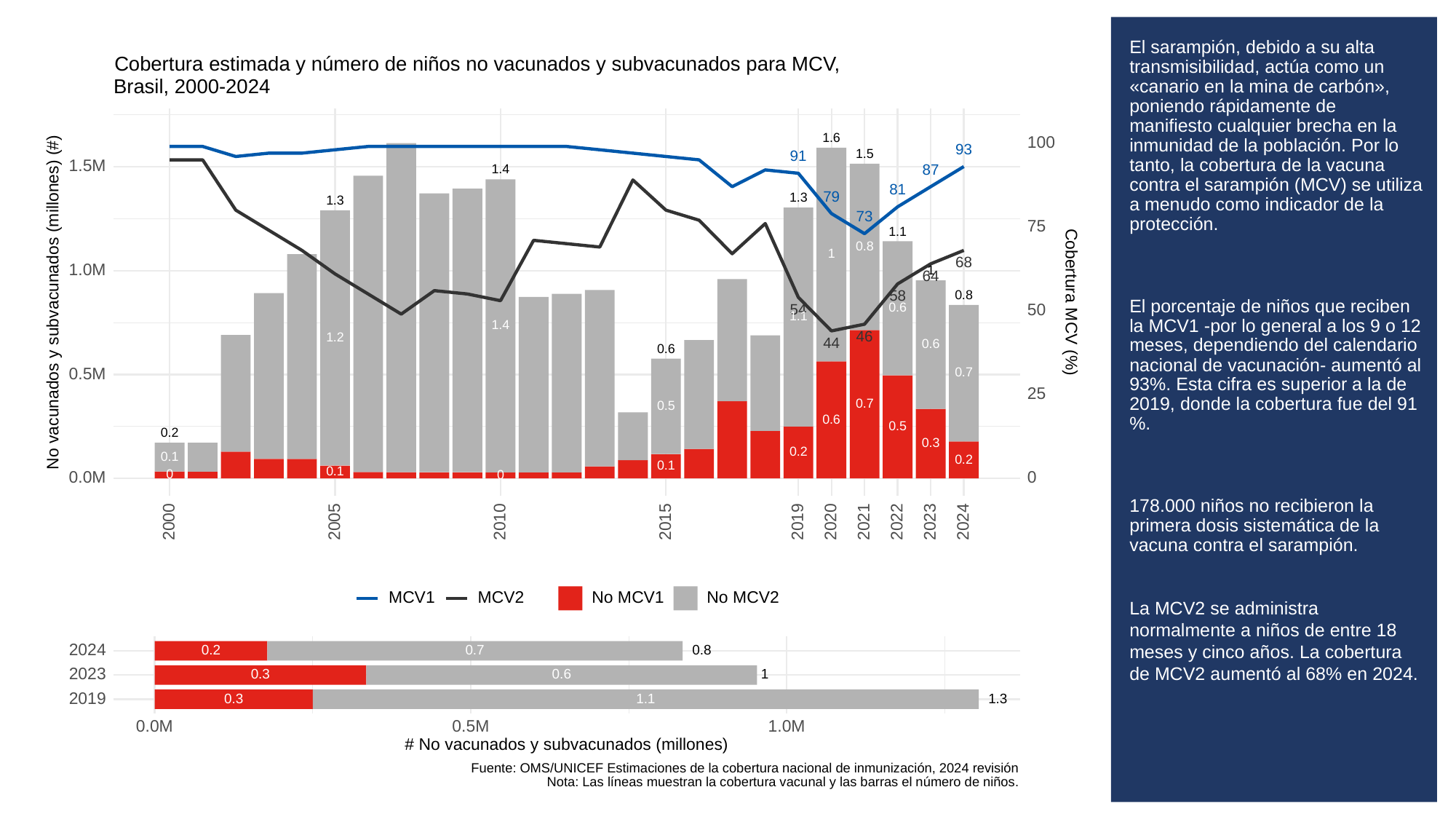

# El sarampión, debido a su alta transmisibilidad, actúa como un «canario en la mina de carbón», poniendo rápidamente de manifiesto cualquier brecha en la inmunidad de la población. Por lo tanto, la cobertura de la vacuna contra el sarampión (MCV) se utiliza a menudo como indicador de la protección.

El porcentaje de niños que reciben la MCV1 -por lo general a los 9 o 12 meses, dependiendo del calendario nacional de vacunación- aumentó al 93%. Esta cifra es superior a la de 2019, donde la cobertura fue del 91 %.

178.000 niños no recibieron la primera dosis sistemática de la vacuna contra el sarampión.

La MCV2 se administra normalmente a niños de entre 18 meses y cinco años. La cobertura de MCV2 aumentó al 68% en 2024.

Cobertura estimada y número de niños no vacunados y subvacunados para MCV,
Brasil, 2000-2024

1.6
100

93

1.5
91

1.5M

87
1.4

81

79

1.3
1.3

73

75
1.1

0.8
1

68
1.0M
1

64

0.8
58

No vacunados y subvacunados (millones) (#)
Cobertura MCV (%)

0.6
50
54

1.1
1.4

46
1.2

44
0.6

0.6

0.5M
0.7

25
0.7

0.5

0.6
0.5

0.2

0.3

0.2

0.1

0.2

0.1

0.1
0
0

0.0M
0

2023
2000
2005
2010
2015
2019
2020
2021
2022
2024

MCV1
MCV2
No MCV1
No MCV2

2024
0.2
0.7
0.8

2023
0.3
0.6
1

2019
0.3
1.3
1.1

0.0M
0.5M
1.0M
# No vacunados y subvacunados (millones)
Fuente: OMS/UNICEF Estimaciones de la cobertura nacional de inmunización, 2024 revisión
Nota: Las líneas muestran la cobertura vacunal y las barras el número de niños.